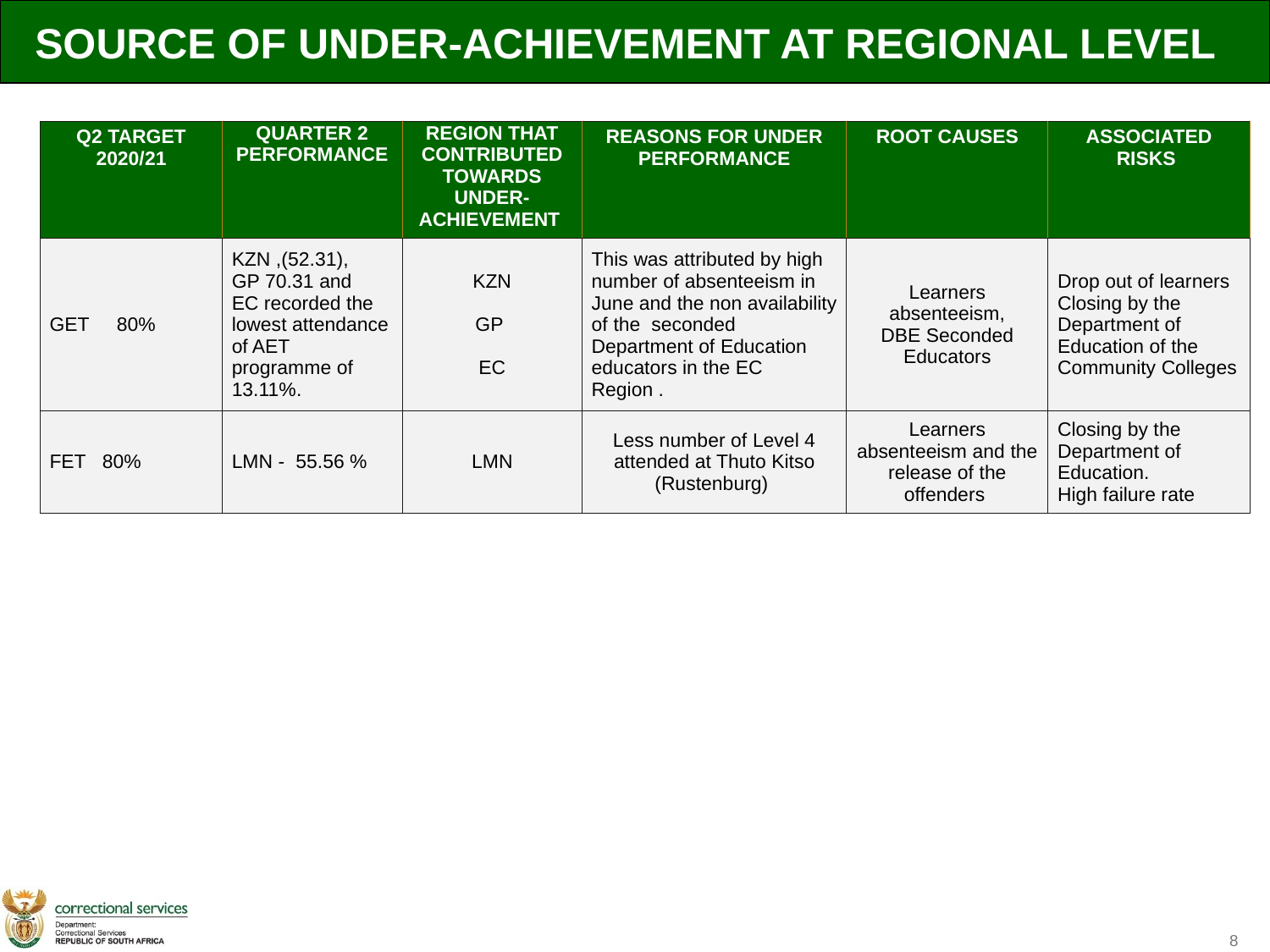

SOURCE OF UNDER-ACHIEVEMENT AT REGIONAL LEVEL
| Q2 TARGET 2020/21 | QUARTER 2 PERFORMANCE | REGION THAT CONTRIBUTED TOWARDS UNDER-ACHIEVEMENT | REASONS FOR UNDER PERFORMANCE | ROOT CAUSES | ASSOCIATED RISKS |
| --- | --- | --- | --- | --- | --- |
| GET 80% | KZN ,(52.31), GP 70.31 and EC recorded the lowest attendance of AET programme of 13.11%. | KZN GP EC | This was attributed by high number of absenteeism in June and the non availability of the seconded Department of Education educators in the EC Region . | Learners absenteeism, DBE Seconded Educators | Drop out of learners Closing by the Department of Education of the Community Colleges |
| FET 80% | LMN - 55.56 % | LMN | Less number of Level 4 attended at Thuto Kitso (Rustenburg) | Learners absenteeism and the release of the offenders | Closing by the Department of Education. High failure rate |